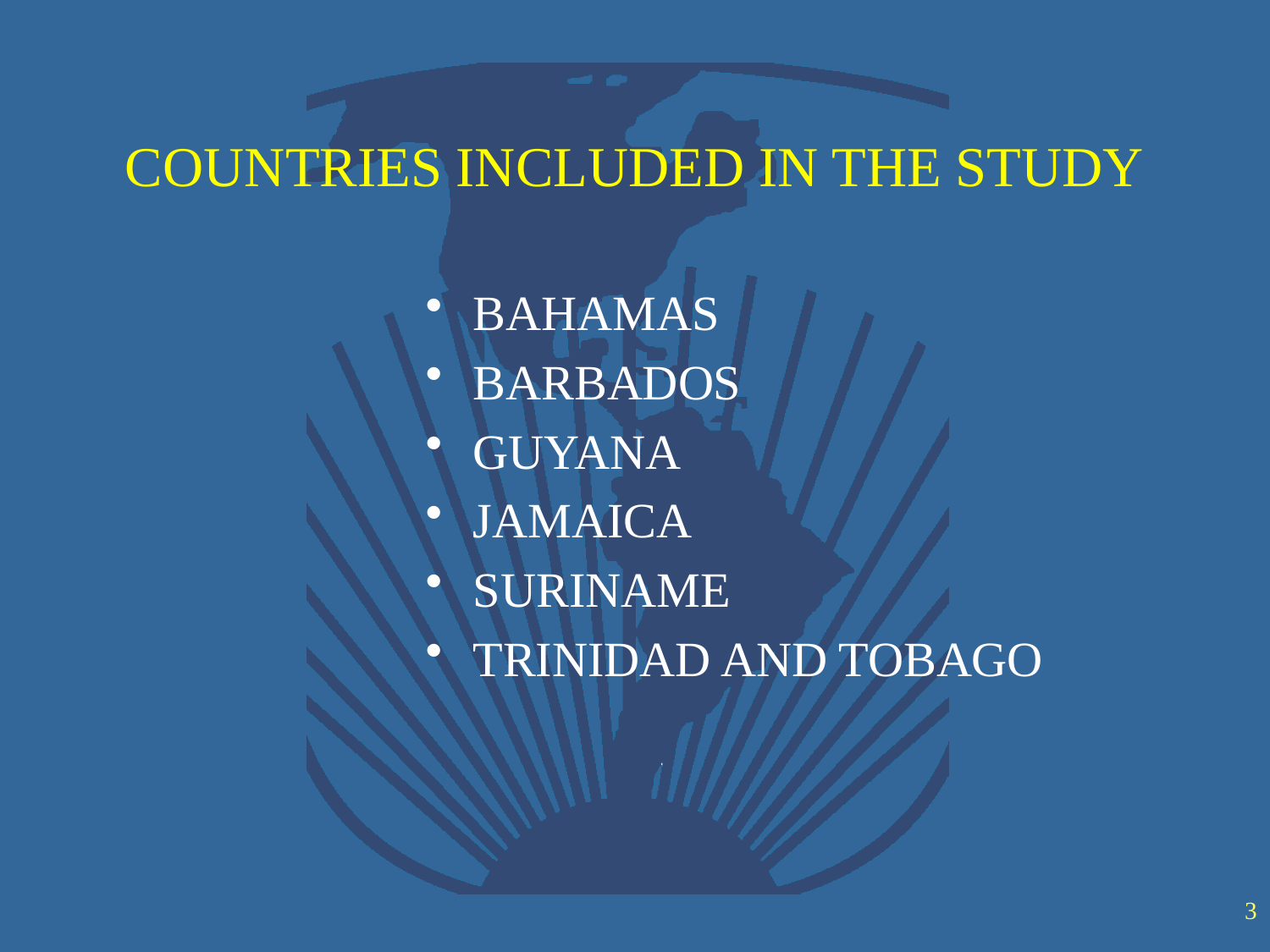

# COUNTRIES INCLUDED IN THE STUDY
BAHAMAS
BARBADOS
GUYANA
JAMAICA
SURINAME
TRINIDAD AND TOBAGO
3